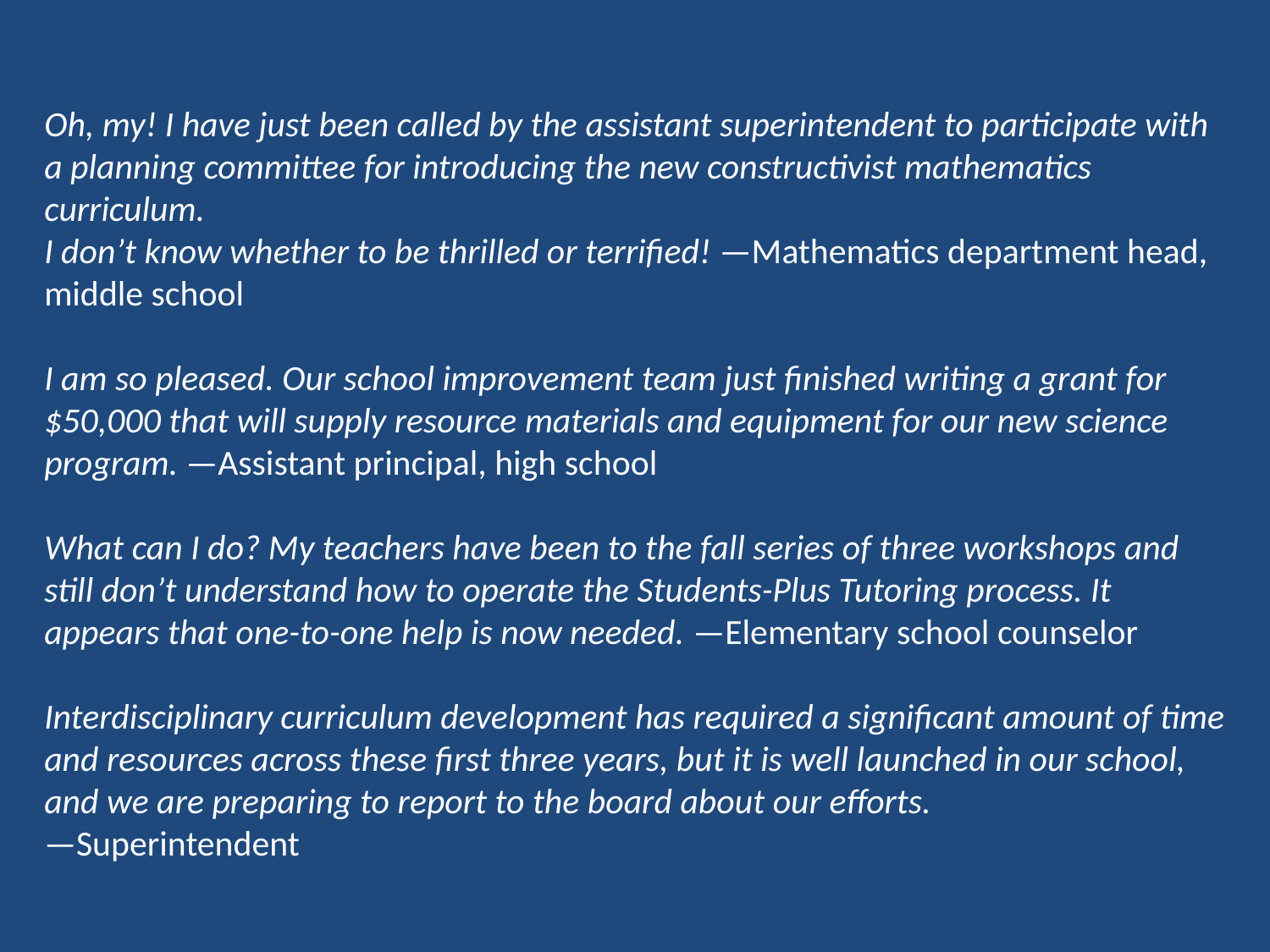

Oh, my! I have just been called by the assistant superintendent to participate with a planning committee for introducing the new constructivist mathematics curriculum.
I don’t know whether to be thrilled or terrified! —Mathematics department head, middle school

I am so pleased. Our school improvement team just finished writing a grant for $50,000 that will supply resource materials and equipment for our new science program. —Assistant principal, high school

What can I do? My teachers have been to the fall series of three workshops and still don’t understand how to operate the Students-Plus Tutoring process. It appears that one-to-one help is now needed. —Elementary school counselor

Interdisciplinary curriculum development has required a significant amount of time and resources across these first three years, but it is well launched in our school, and we are preparing to report to the board about our efforts.
—Superintendent